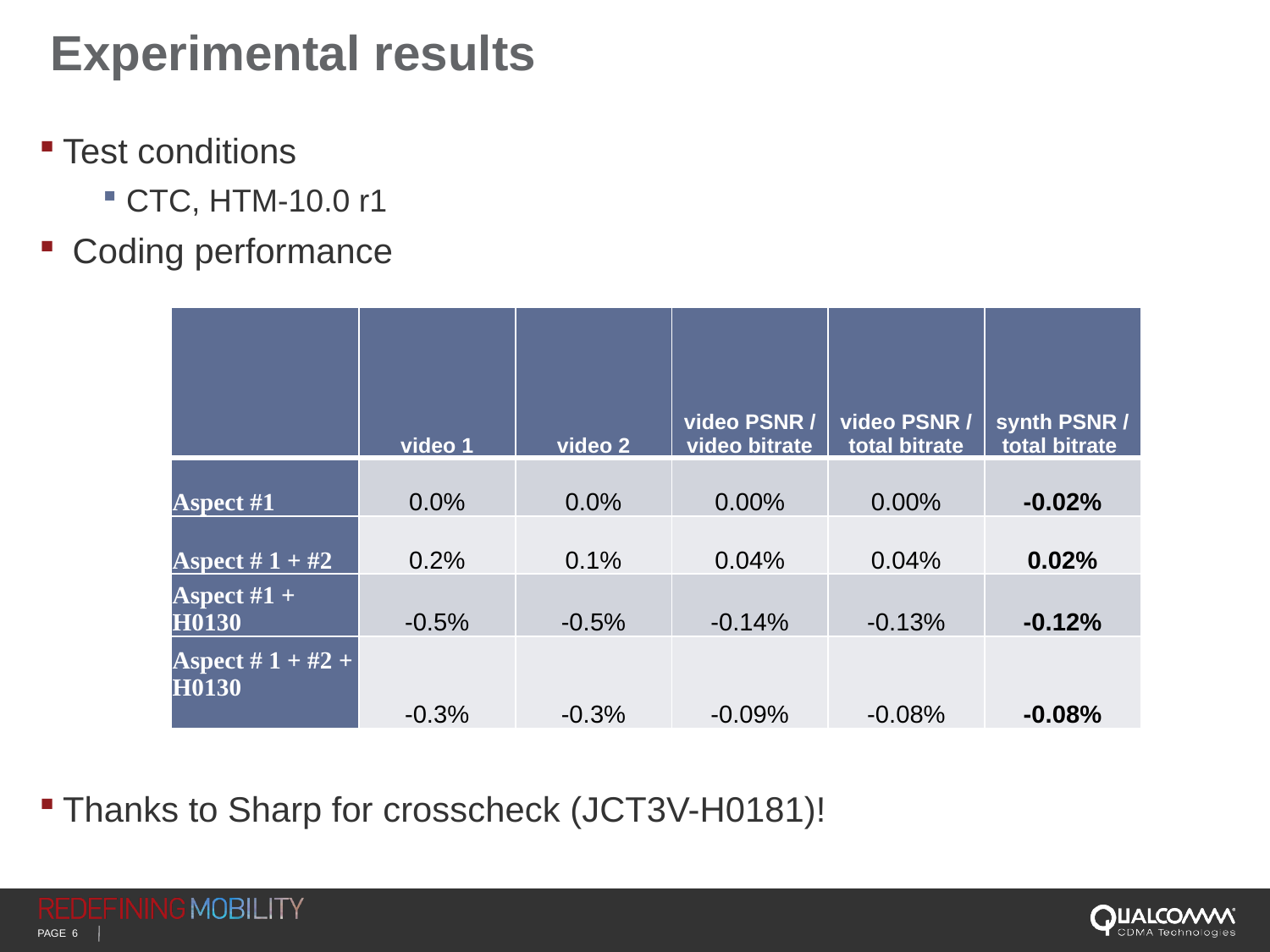

# Experimental results
Test conditions
CTC, HTM-10.0 r1
 Coding performance

Thanks to Sharp for crosscheck (JCT3V-H0181)!

|  | video 1 | video 2 | video PSNR / video bitrate | video PSNR / total bitrate | synth PSNR / total bitrate |
| --- | --- | --- | --- | --- | --- |
| Aspect #1 | 0.0% | 0.0% | 0.00% | 0.00% | -0.02% |
| Aspect # 1 + #2 | 0.2% | 0.1% | 0.04% | 0.04% | 0.02% |
| Aspect #1 + H0130 | -0.5% | -0.5% | -0.14% | -0.13% | -0.12% |
| Aspect # 1 + #2 + H0130 | -0.3% | -0.3% | -0.09% | -0.08% | -0.08% |